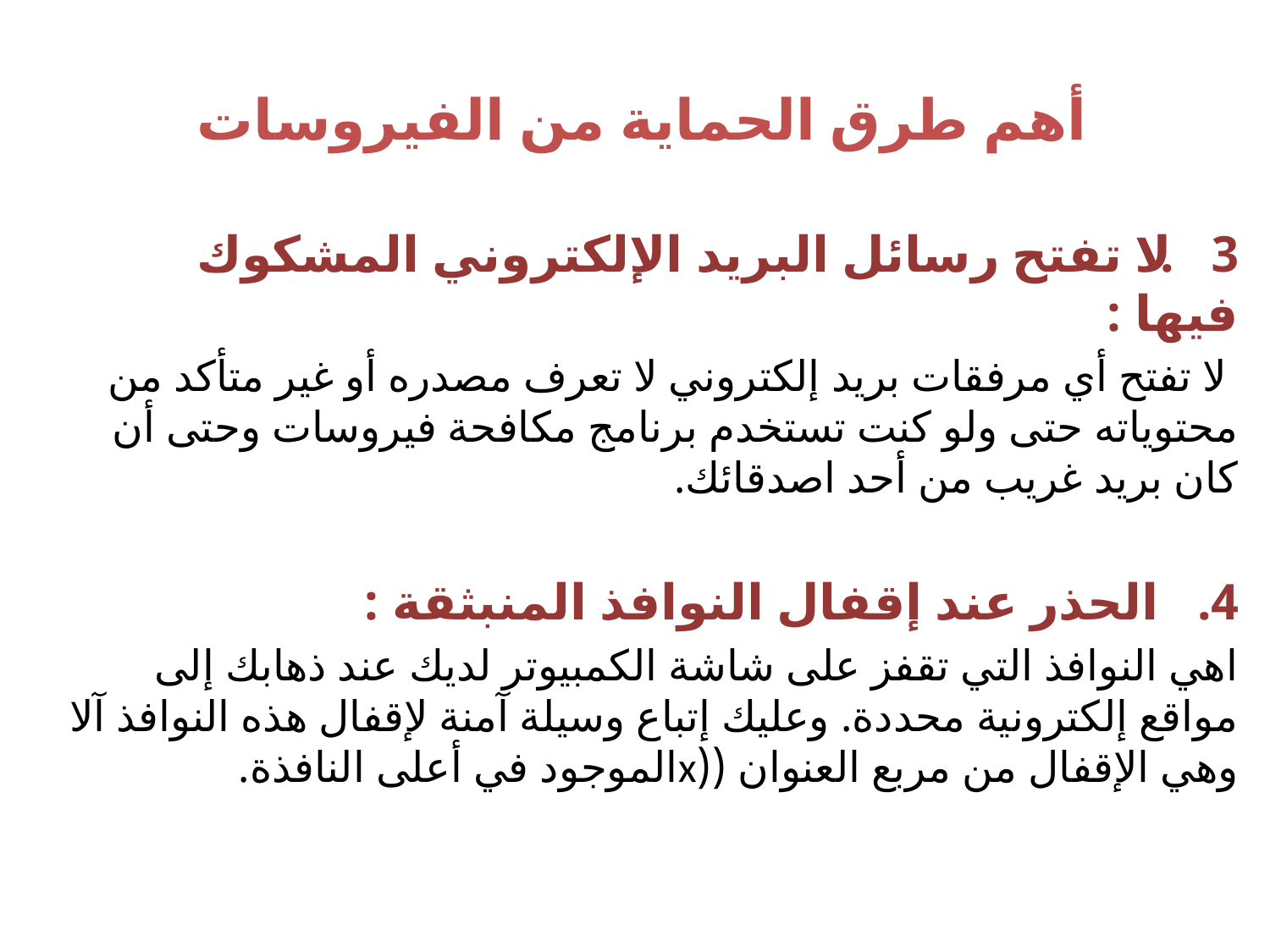

# أهم طرق الحماية من الفيروسات
3.  لا تفتح رسائل البريد الإلكتروني المشكوك فيها :
 لا تفتح أي مرفقات بريد إلكتروني لا تعرف مصدره أو غير متأكد من محتوياته حتى ولو كنت تستخدم برنامج مكافحة فيروسات وحتى أن كان بريد غريب من أحد اصدقائك.

4.   الحذر عند إقفال النوافذ المنبثقة :
اهي النوافذ التي تقفز على شاشة الكمبيوتر لديك عند ذهابك إلى مواقع إلكترونية محددة. وعليك إتباع وسيلة آمنة لإقفال هذه النوافذ آلا وهي الإقفال من مربع العنوان ((xالموجود في أعلى النافذة.